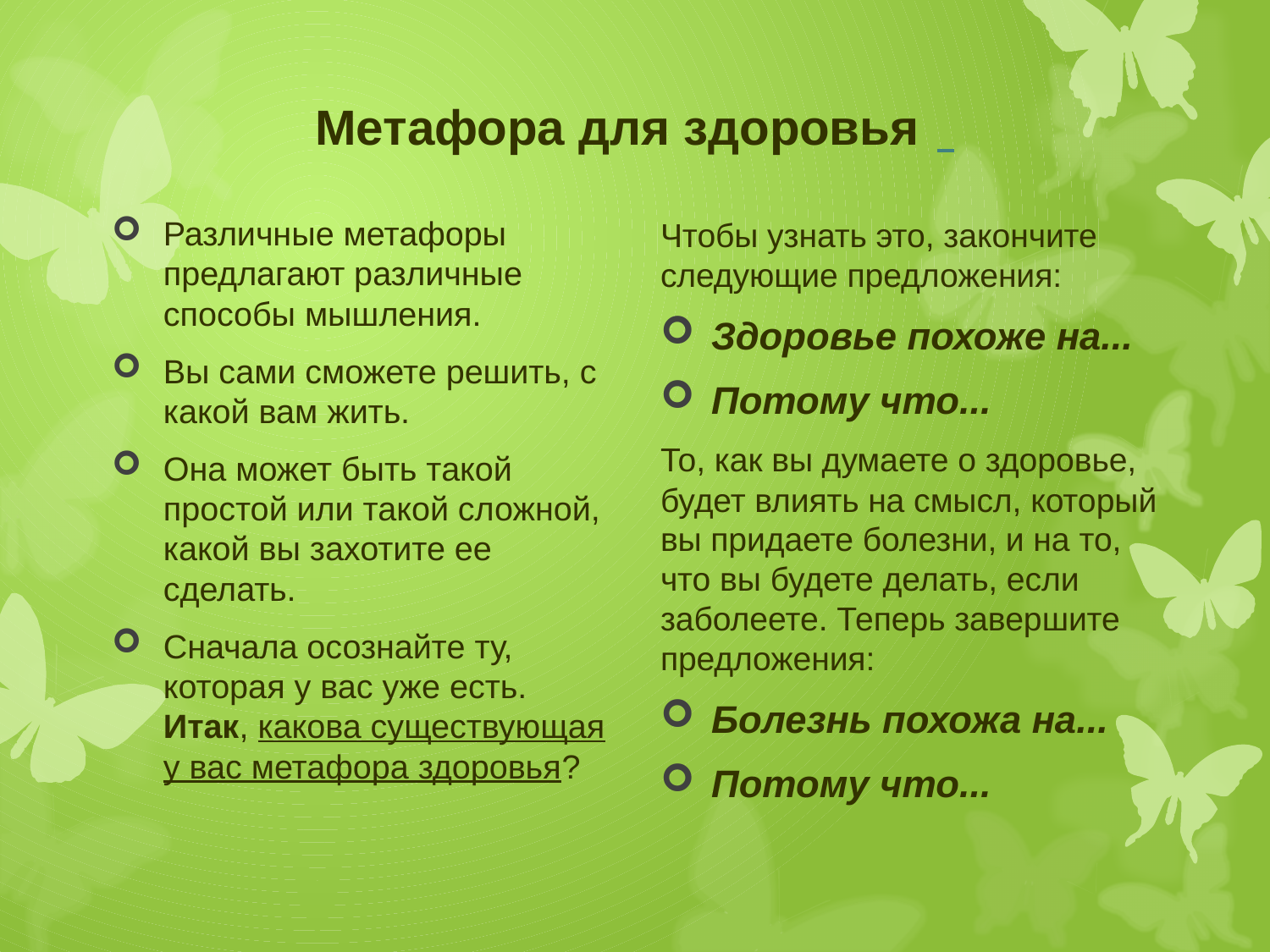

# Метафора для здоровья
Различные метафоры предлагают различные способы мышления.
Вы сами сможете решить, с какой вам жить.
Она может быть такой простой или такой сложной, какой вы захотите ее сделать.
Сначала осознайте ту, которая у вас уже есть. Итак, какова существующая у вас метафора здоровья?

Чтобы узнать это, закончите следующие предложения:
Здоровье похоже на...
Потому что...
То, как вы думаете о здоровье, будет влиять на смысл, который вы придаете болезни, и на то, что вы будете делать, если заболеете. Теперь завершите предложения:
Болезнь похожа на...
Потому что...